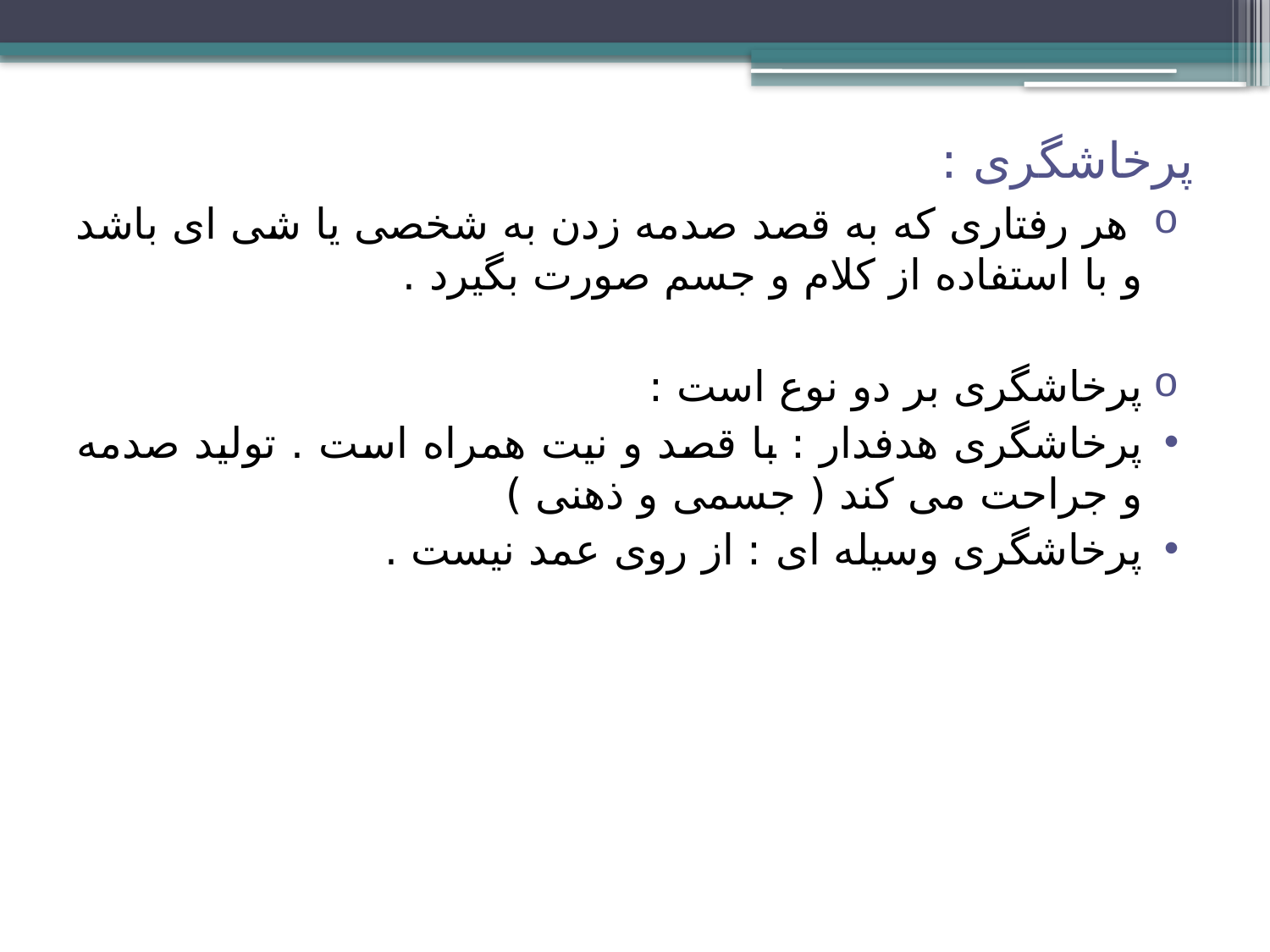

# پرخاشگری :
 هر رفتاری که به قصد صدمه زدن به شخصی یا شی ای باشد و با استفاده از کلام و جسم صورت بگیرد .

پرخاشگری بر دو نوع است :
پرخاشگری هدفدار : با قصد و نیت همراه است . تولید صدمه و جراحت می کند ( جسمی و ذهنی )
پرخاشگری وسیله ای : از روی عمد نیست .